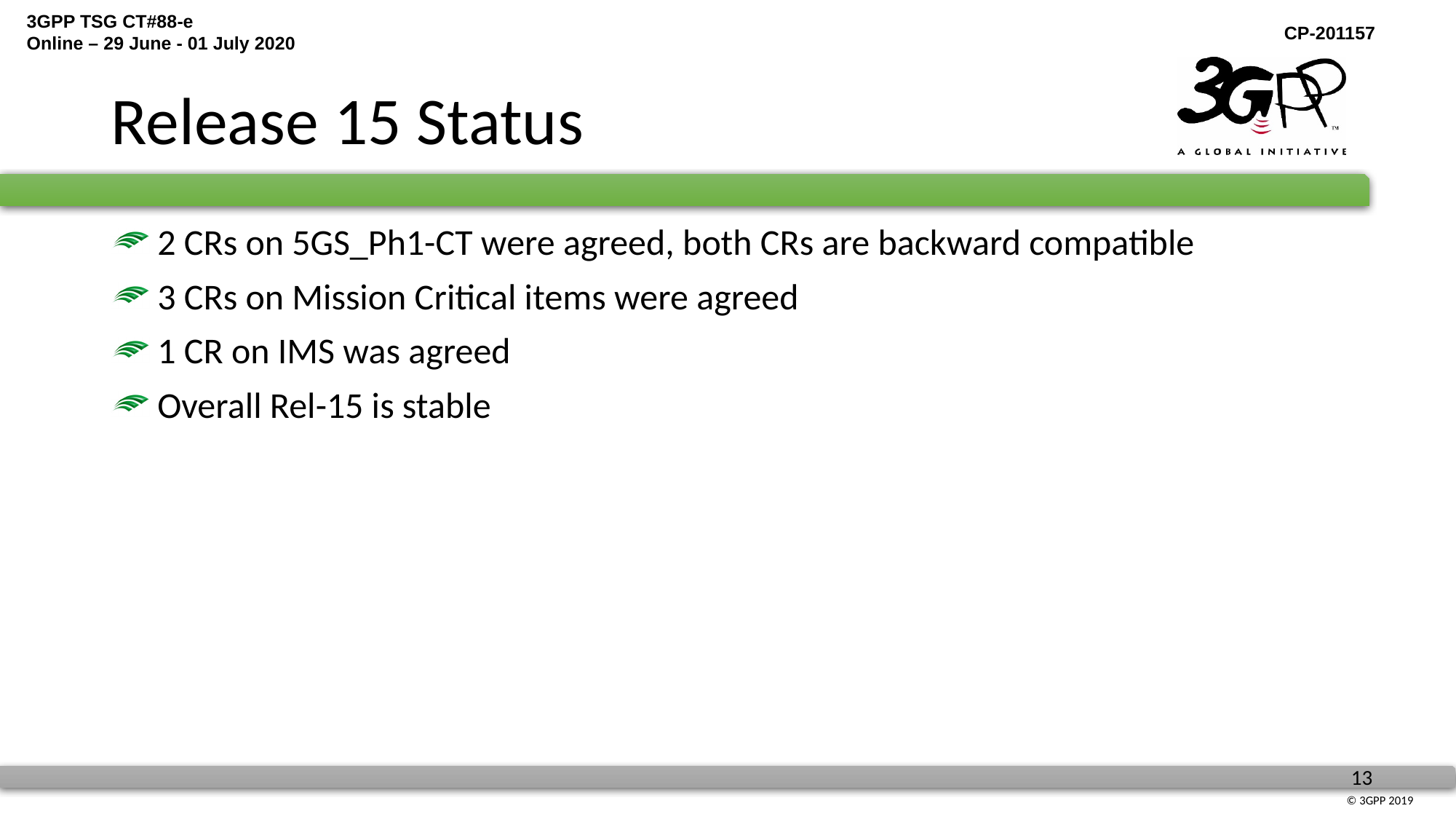

# Release 15 Status
 2 CRs on 5GS_Ph1-CT were agreed, both CRs are backward compatible
 3 CRs on Mission Critical items were agreed
 1 CR on IMS was agreed
 Overall Rel-15 is stable